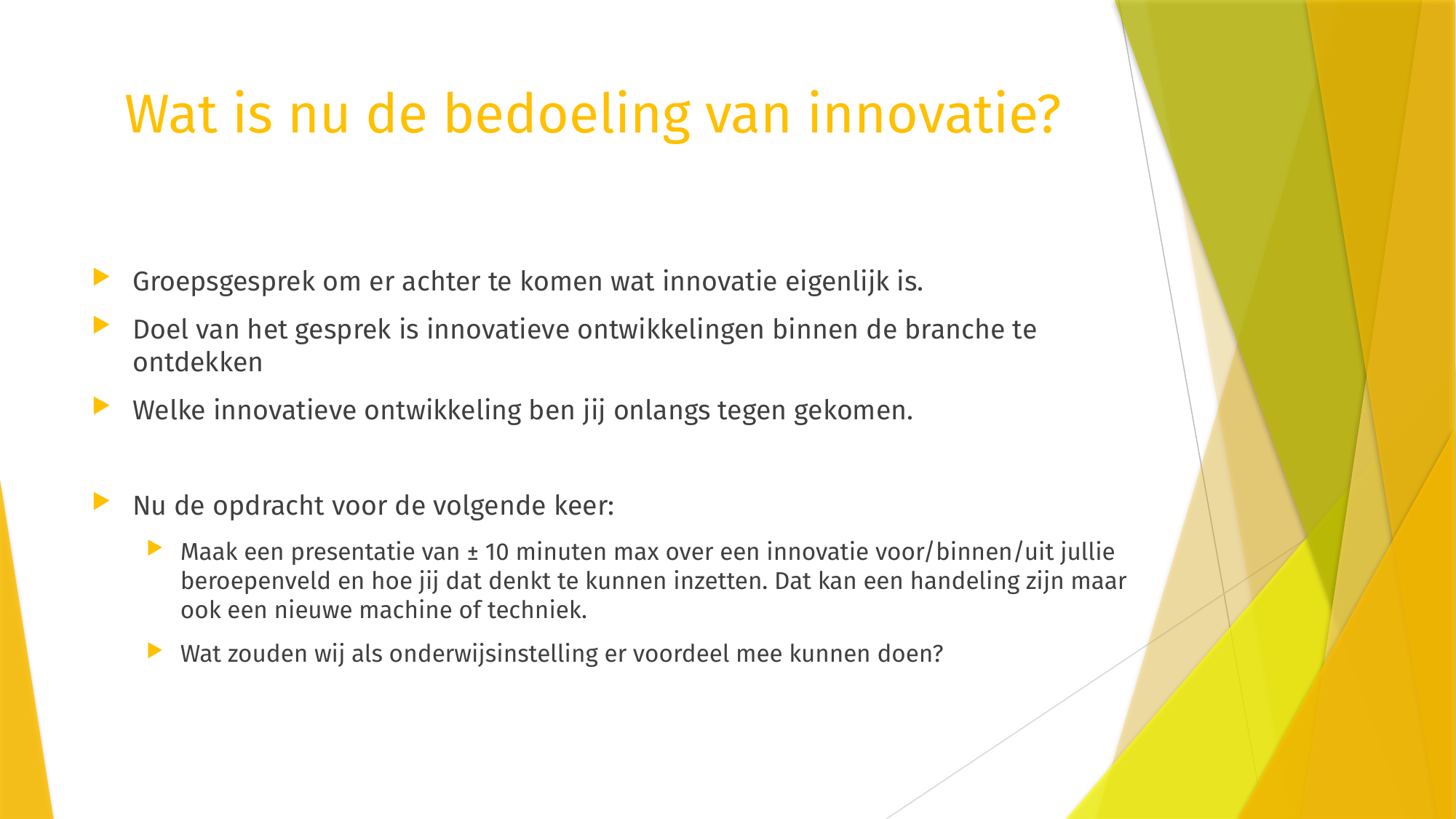

# Wat is nu de bedoeling van innovatie?
Groepsgesprek om er achter te komen wat innovatie eigenlijk is.
Doel van het gesprek is innovatieve ontwikkelingen binnen de branche te ontdekken
Welke innovatieve ontwikkeling ben jij onlangs tegen gekomen.

Nu de opdracht voor de volgende keer:
Maak een presentatie van ± 10 minuten max over een innovatie voor/binnen/uit jullie beroepenveld en hoe jij dat denkt te kunnen inzetten. Dat kan een handeling zijn maar ook een nieuwe machine of techniek.
Wat zouden wij als onderwijsinstelling er voordeel mee kunnen doen?